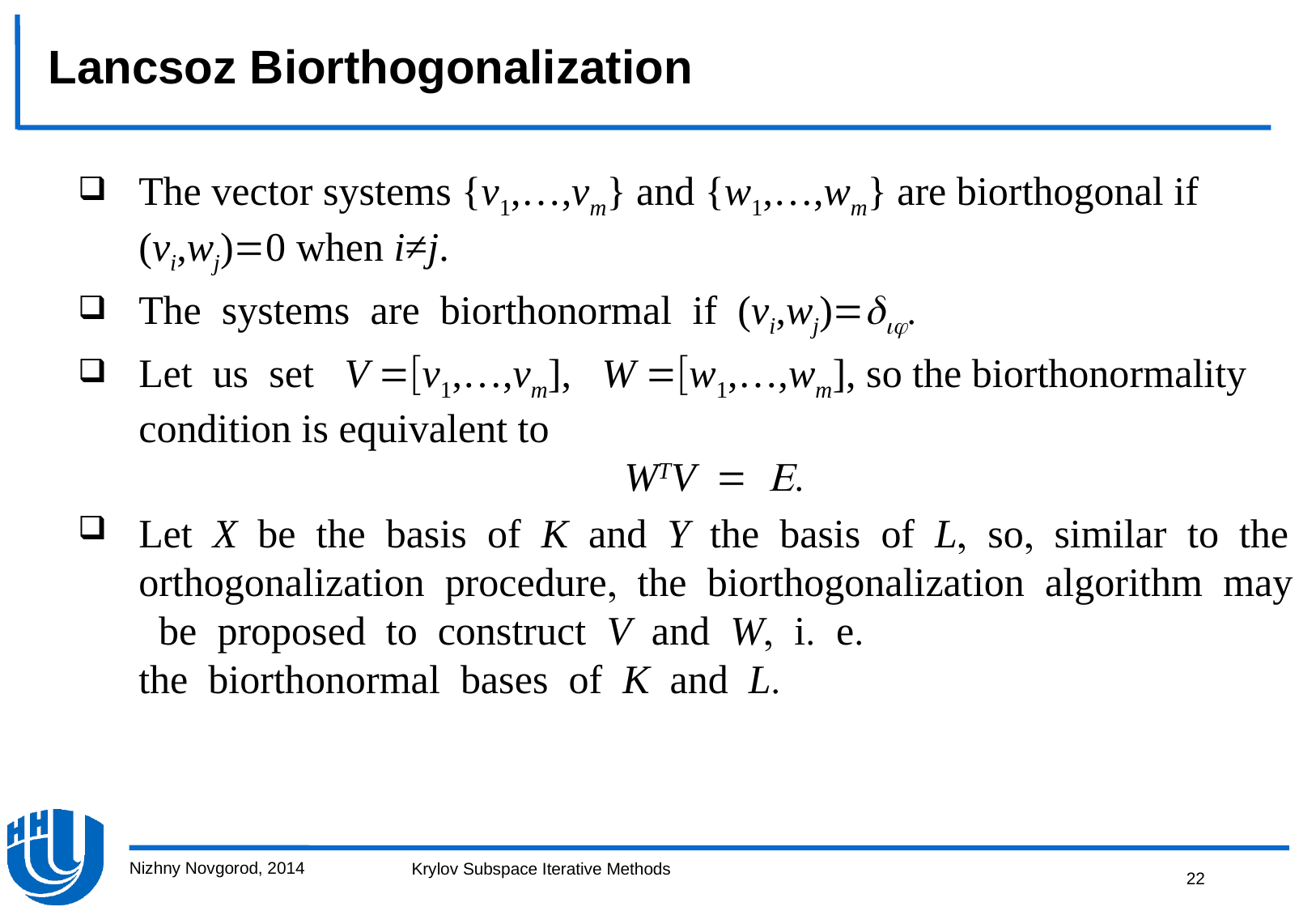

Lancsoz Biorthogonalization

The vector systems {v1,…,vm} and {w1,…,wm} are biorthogonal if (vi,wj)=0 when i≠j.
The systems are biorthonormal if (vi,wj)=διϕ.
Let us set  V =[v1,…,vm],  W =[w1,…,wm], so the biorthonormality condition is equivalent to
				WTV = Ε.
Let X be the basis of K and Y the basis of L, so, similar to the
orthogonalization procedure, the biorthogonalization algorithm may be proposed to construct V and W, i. e.  the biorthonormal bases of K and L.

Nizhny Novgorod, 2014
22
Krylov Subspace Iterative Methods